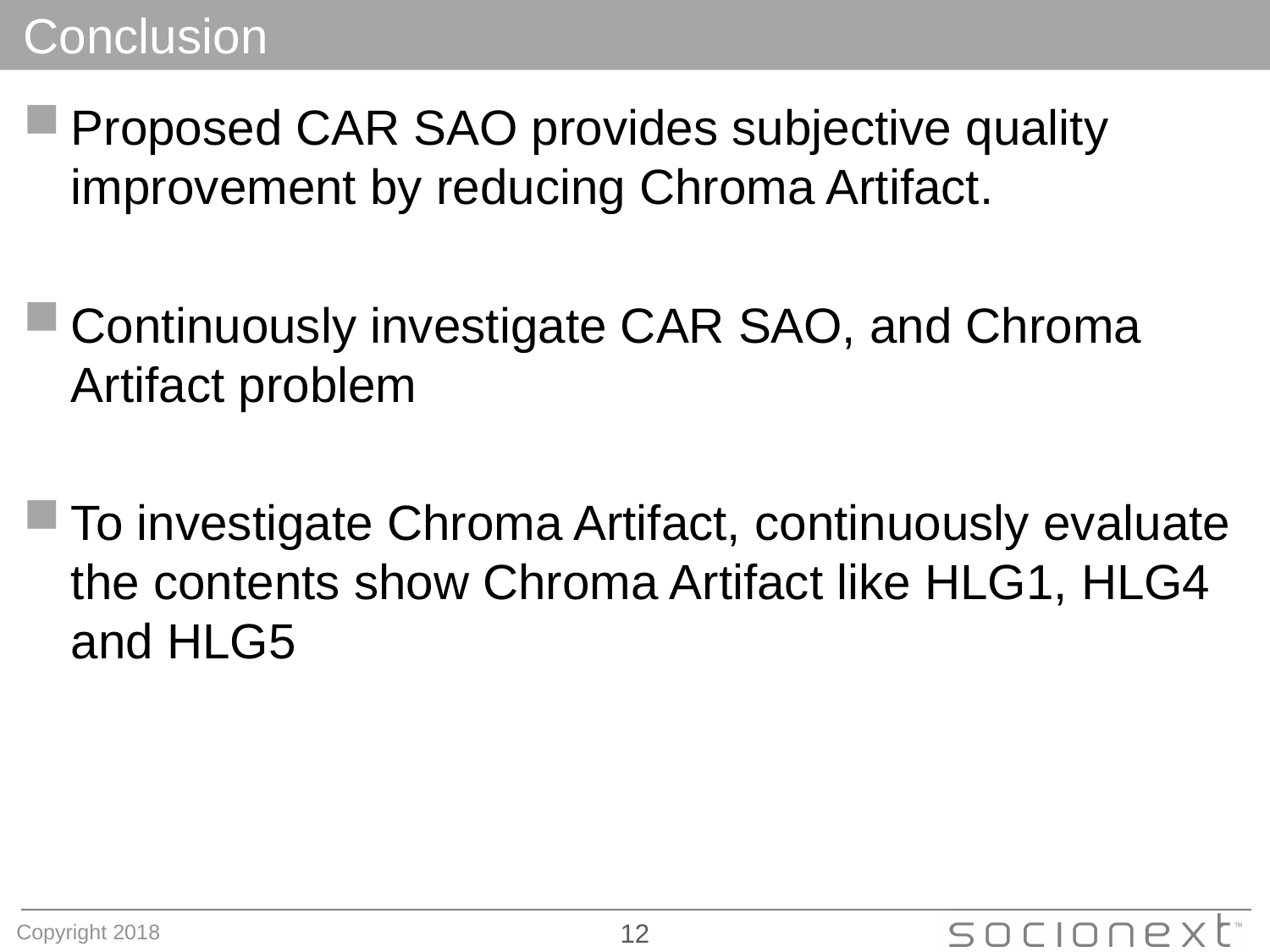

# Conclusion
Proposed CAR SAO provides subjective quality improvement by reducing Chroma Artifact.

Continuously investigate CAR SAO, and Chroma Artifact problem

To investigate Chroma Artifact, continuously evaluate the contents show Chroma Artifact like HLG1, HLG4 and HLG5

Copyright 2018